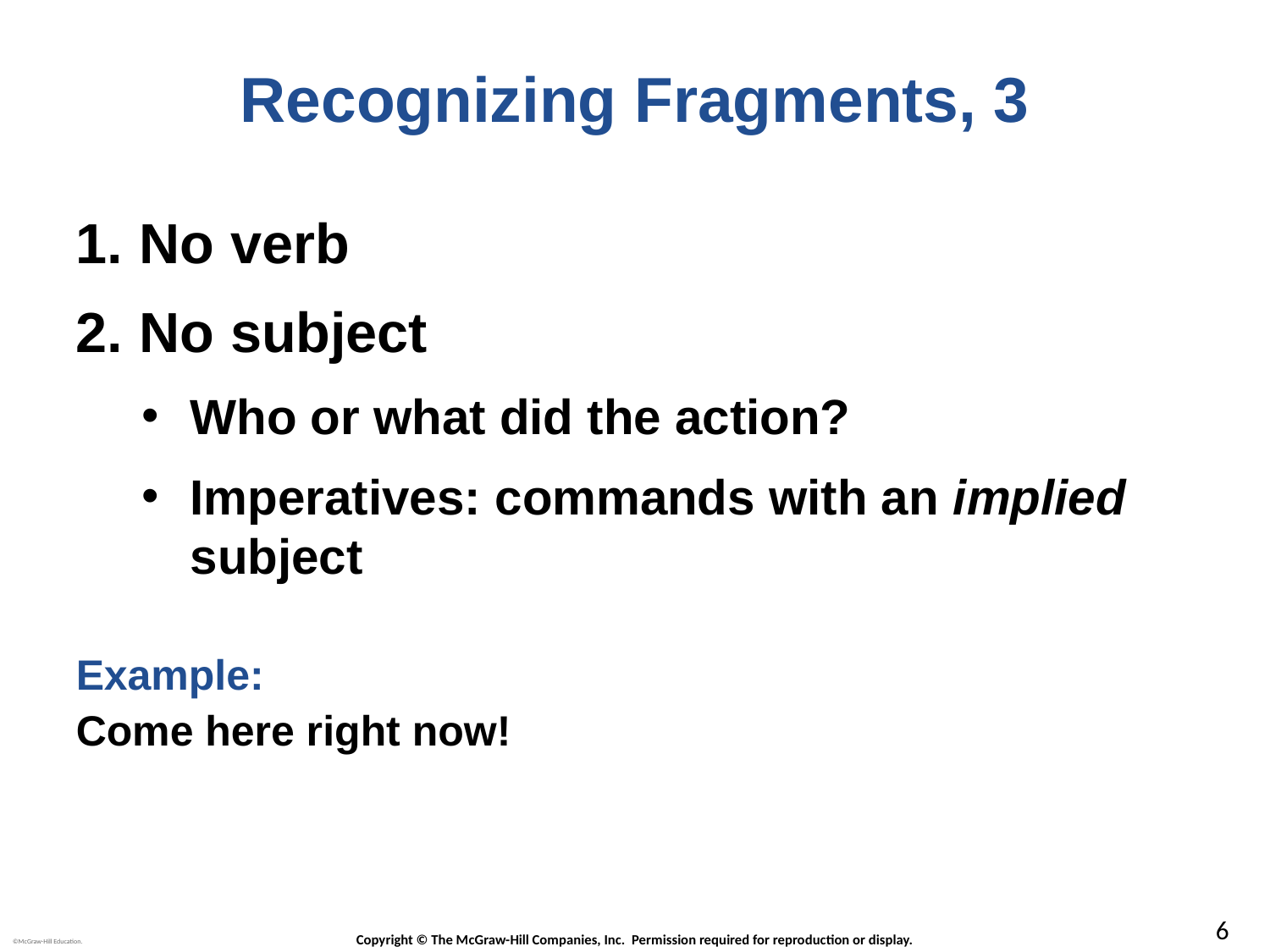

# Recognizing Fragments, 3
No verb
No subject
Who or what did the action?
Imperatives: commands with an implied subject
Example:
Come here right now!